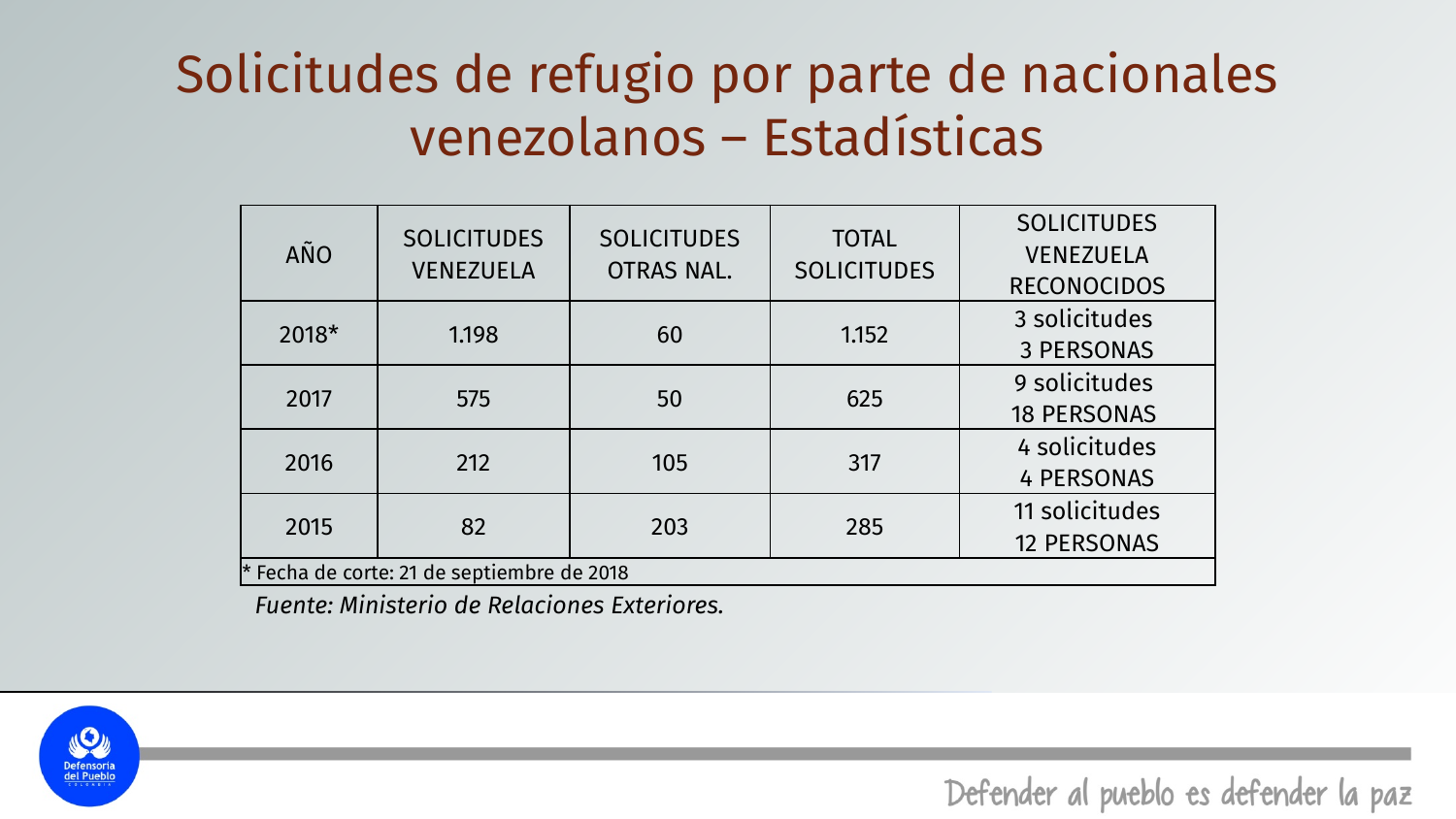

# Solicitudes de refugio por parte de nacionales venezolanos – Estadísticas
| AÑO | SOLICITUDES VENEZUELA | SOLICITUDES OTRAS NAL. | TOTAL SOLICITUDES | SOLICITUDES VENEZUELA RECONOCIDOS |
| --- | --- | --- | --- | --- |
| 2018\* | 1.198 | 60 | 1.152 | 3 solicitudes 3 PERSONAS |
| 2017 | 575 | 50 | 625 | 9 solicitudes 18 PERSONAS |
| 2016 | 212 | 105 | 317 | 4 solicitudes 4 PERSONAS |
| 2015 | 82 | 203 | 285 | 11 solicitudes 12 PERSONAS |
| \* Fecha de corte: 21 de septiembre de 2018 |  |  |  |  |
Fuente: Ministerio de Relaciones Exteriores.